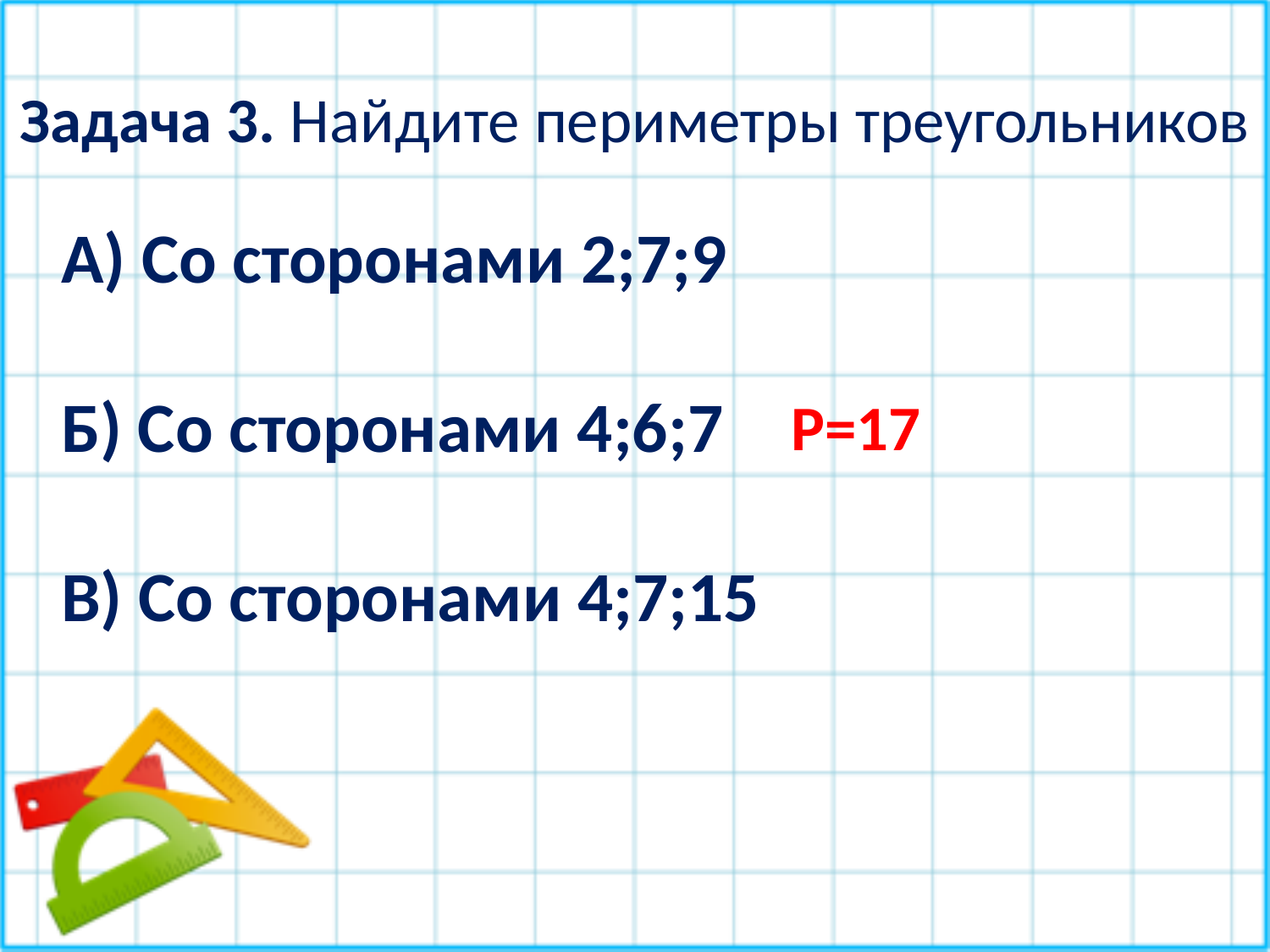

# Задача 3. Найдите периметры треугольников
А) Со сторонами 2;7;9

Б) Со сторонами 4;6;7

В) Со сторонами 4;7;15
P=17